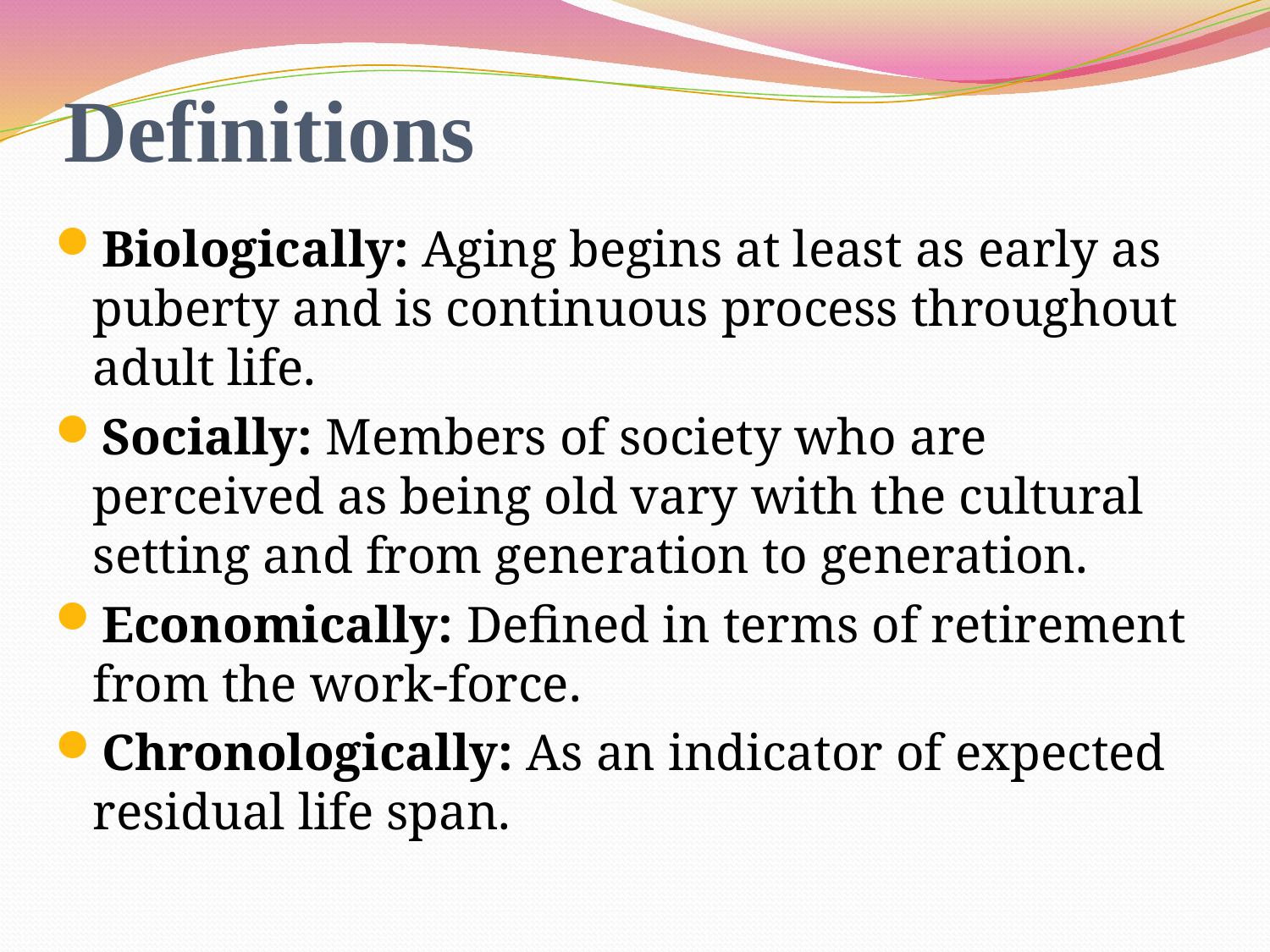

# Definitions
Biologically: Aging begins at least as early as puberty and is continuous process throughout adult life.
Socially: Members of society who are perceived as being old vary with the cultural setting and from generation to generation.
Economically: Defined in terms of retirement from the work-force.
Chronologically: As an indicator of expected residual life span.